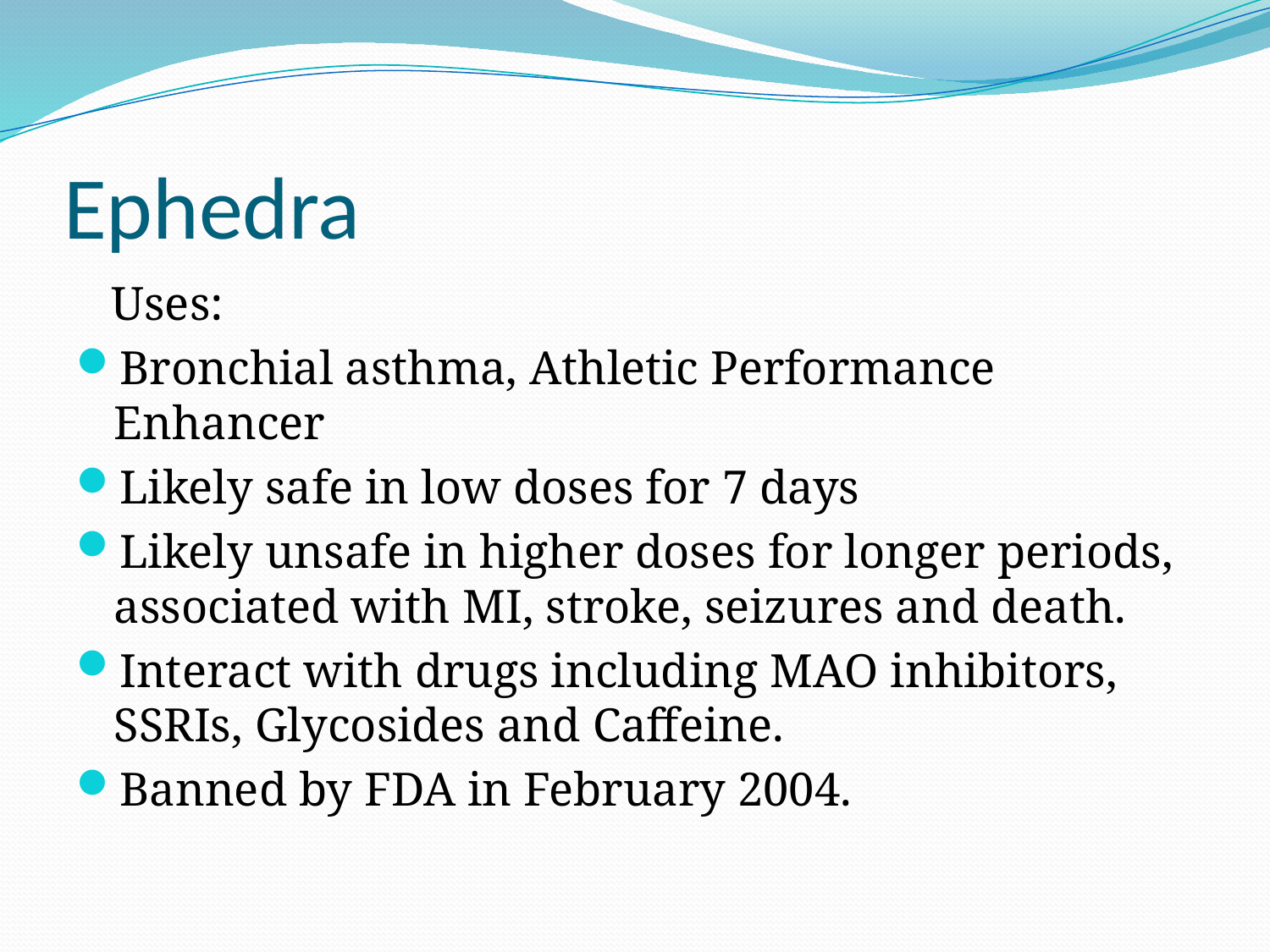

# Ephedra
   Uses:
Bronchial asthma, Athletic Performance Enhancer
Likely safe in low doses for 7 days
Likely unsafe in higher doses for longer periods, associated with MI, stroke, seizures and death.
Interact with drugs including MAO inhibitors, SSRIs, Glycosides and Caffeine.
Banned by FDA in February 2004.